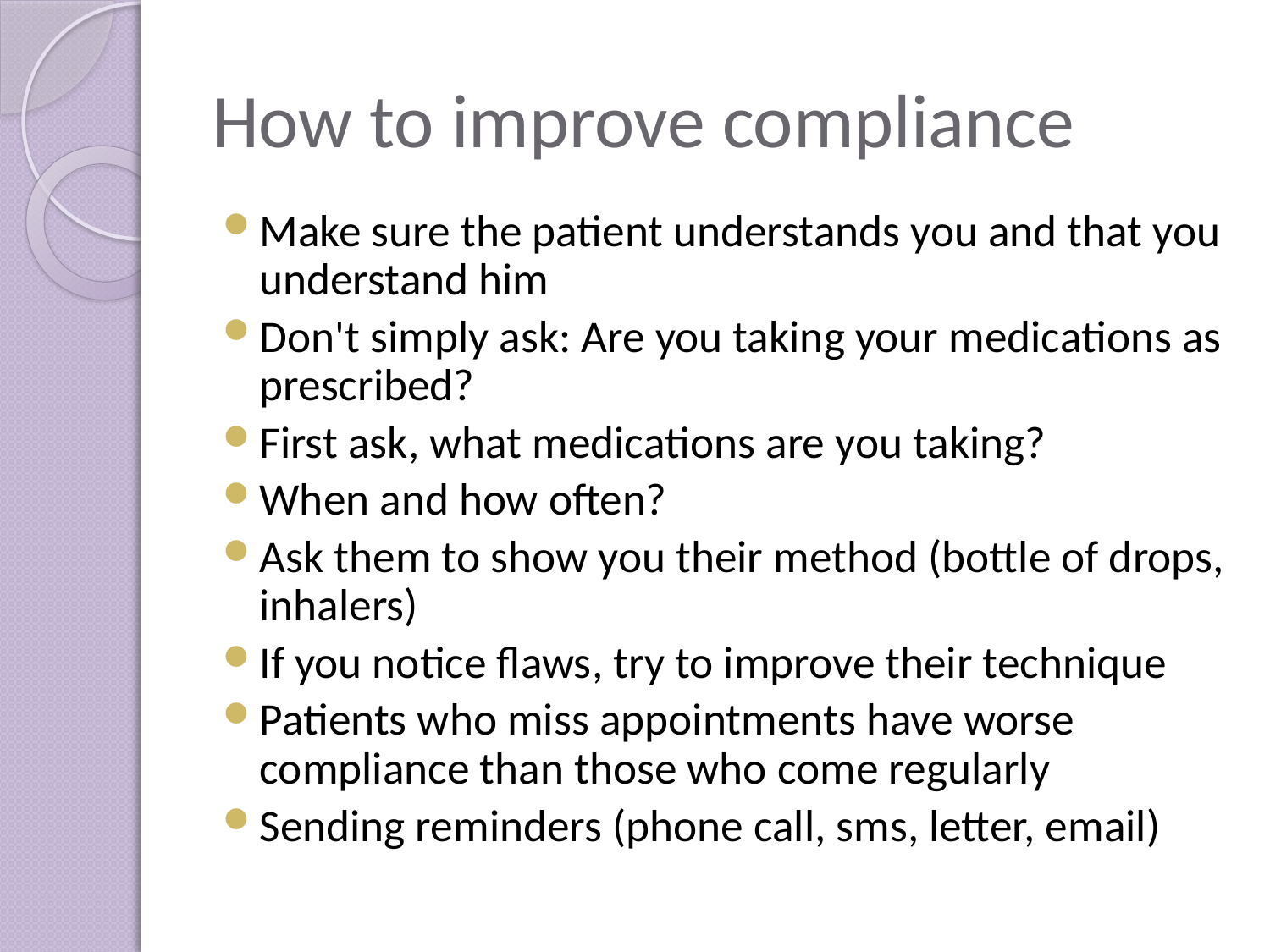

# How to improve compliance
Make sure the patient understands you and that you understand him
Don't simply ask: Are you taking your medications as prescribed?
First ask, what medications are you taking?
When and how often?
Ask them to show you their method (bottle of drops, inhalers)
If you notice flaws, try to improve their technique
Patients who miss appointments have worse compliance than those who come regularly
Sending reminders (phone call, sms, letter, email)